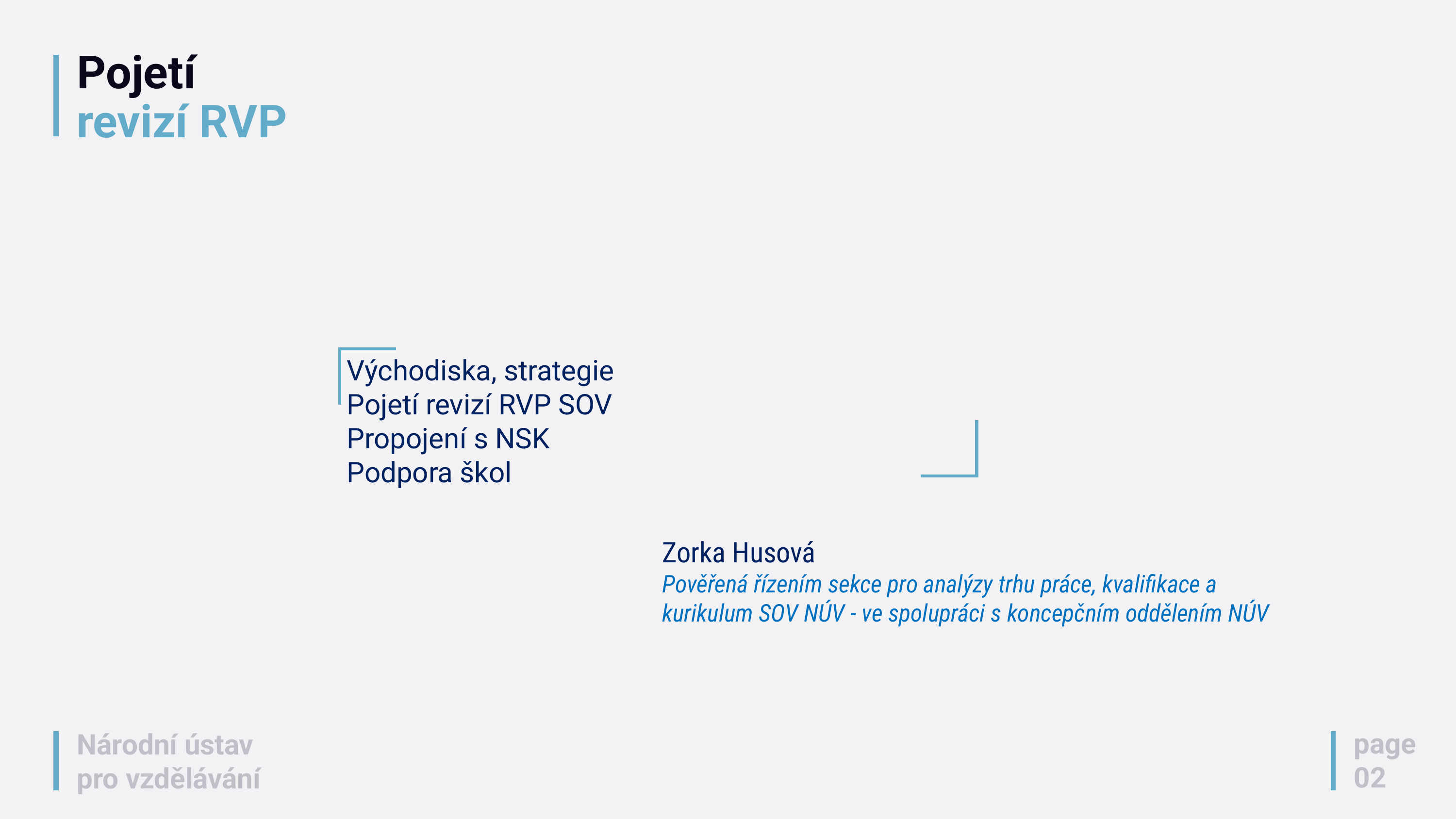

# Pojetí revizí RVP
Východiska, strategie
Pojetí revizí RVP SOV
Propojení s NSK
Podpora škol

Zorka Husová
Pověřená řízením sekce pro analýzy trhu práce, kvalifikace a kurikulum SOV NÚV - ve spolupráci s koncepčním oddělením NÚV
page
02